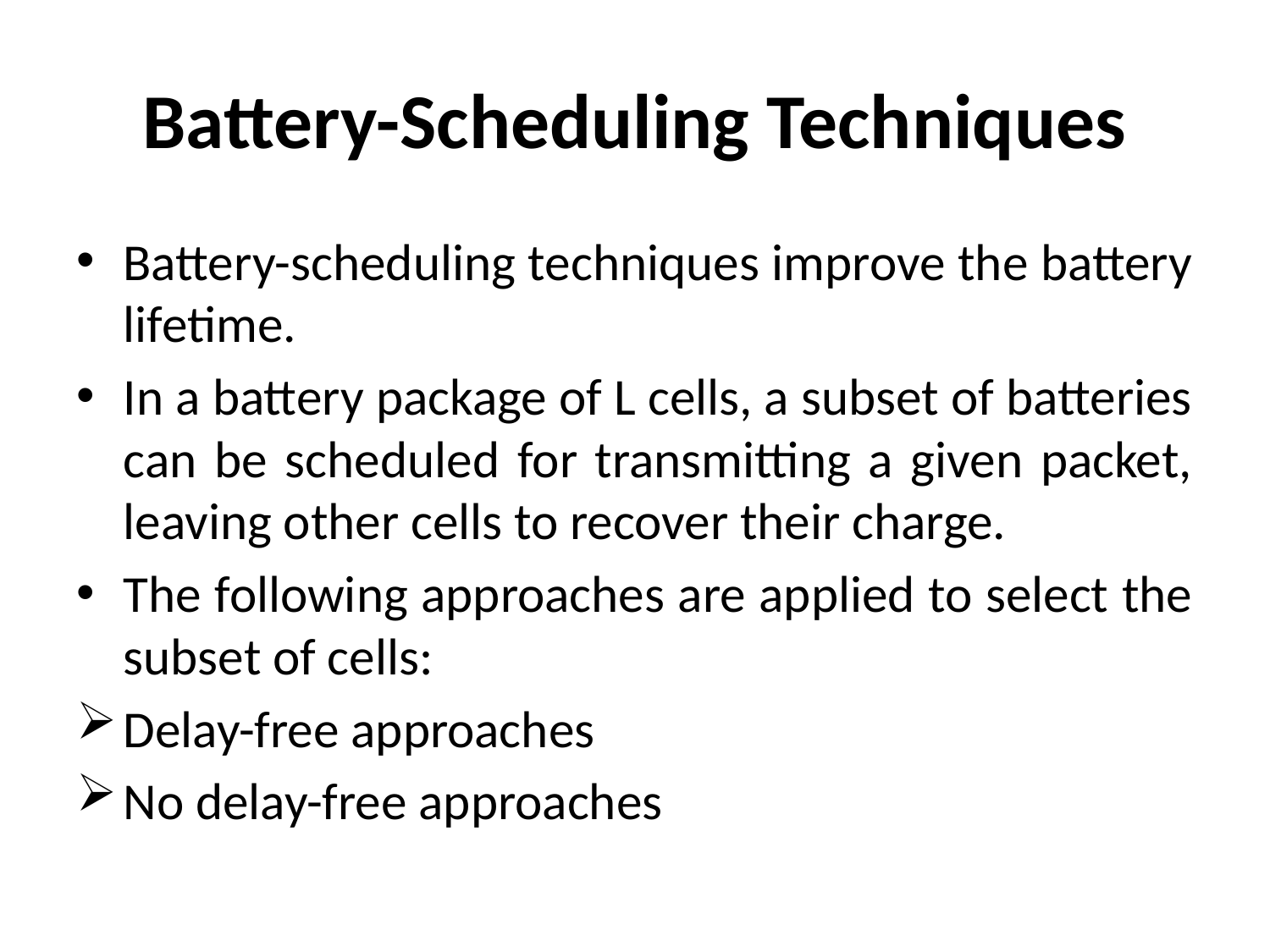

# Battery-Scheduling Techniques
Battery-scheduling techniques improve the battery lifetime.
In a battery package of L cells, a subset of batteries can be scheduled for transmitting a given packet, leaving other cells to recover their charge.
The following approaches are applied to select the subset of cells:
Delay-free approaches
No delay-free approaches